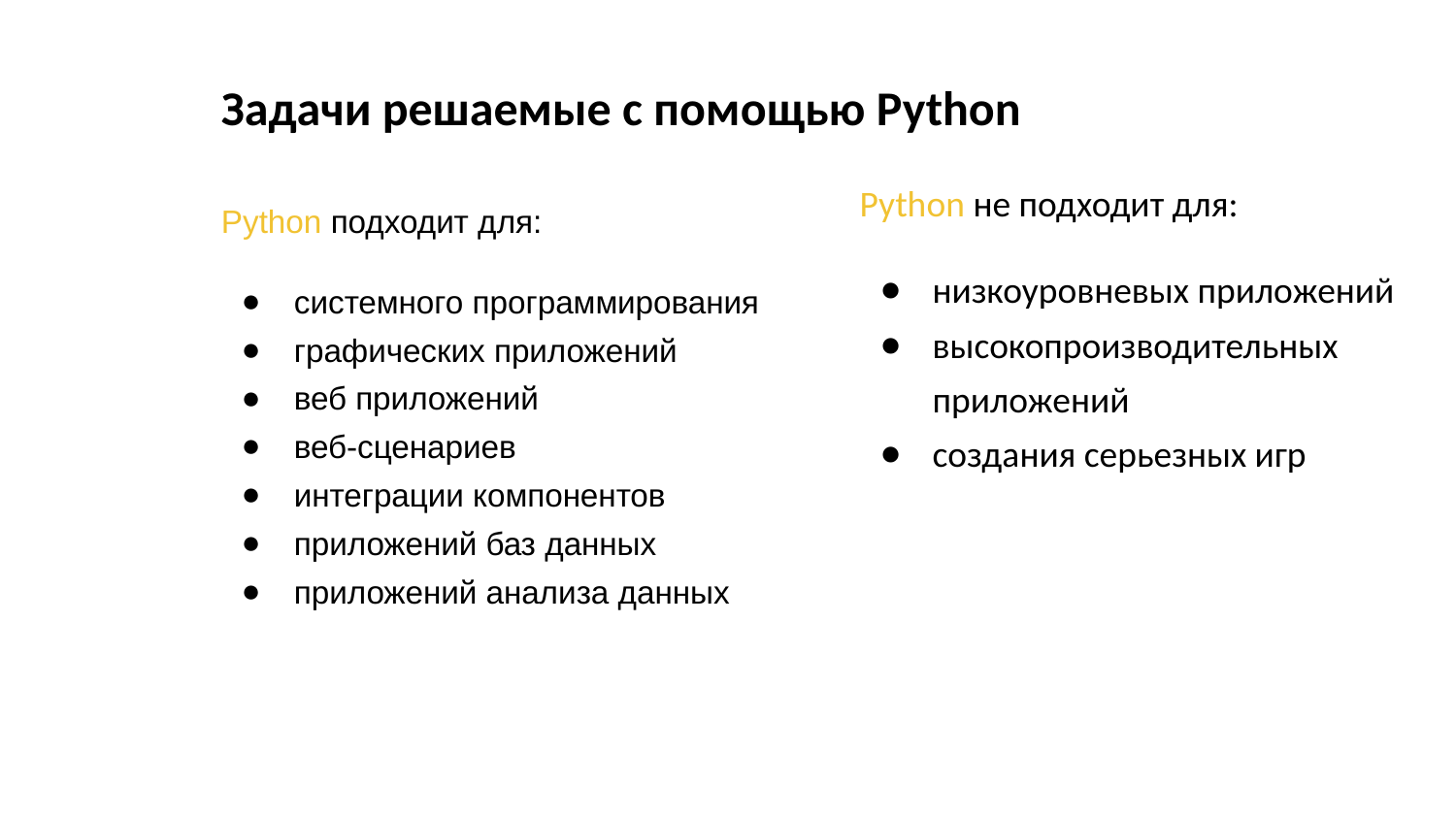

# Задачи решаемые с помощью Python
Python не подходит для:
низкоуровневых приложений
высокопроизводительных приложений
создания серьезных игр
Python подходит для:
системного программирования
графических приложений
веб приложений
веб-сценариев
интеграции компонентов
приложений баз данных
приложений анализа данных